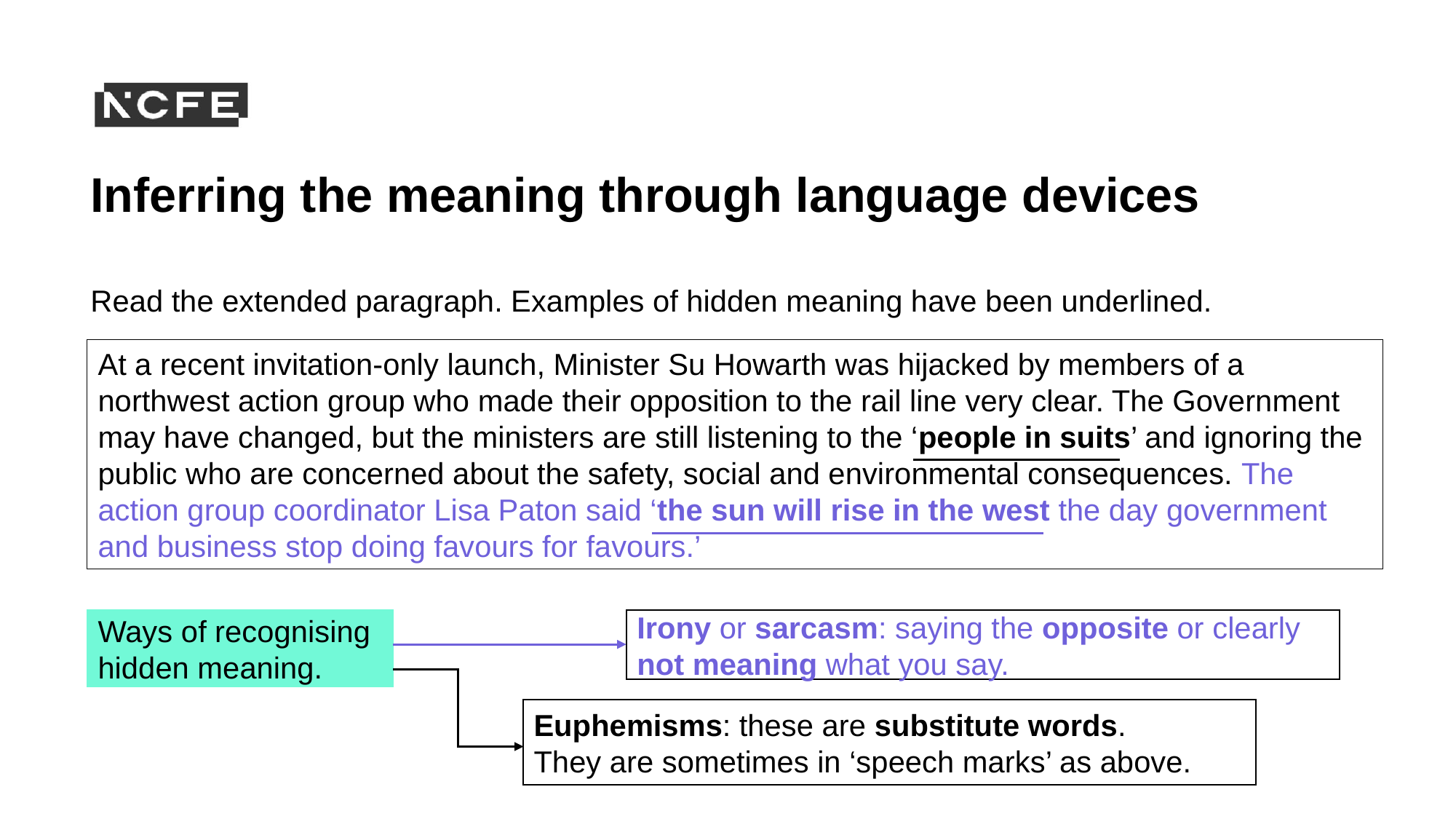

# Inferring the meaning through language devices
Read the extended paragraph. Examples of hidden meaning have been underlined.
At a recent invitation-only launch, Minister Su Howarth was hijacked by members of a northwest action group who made their opposition to the rail line very clear. The Government may have changed, but the ministers are still listening to the ‘people in suits’ and ignoring the public who are concerned about the safety, social and environmental consequences. The action group coordinator Lisa Paton said ‘the sun will rise in the west the day government and business stop doing favours for favours.’
Irony or sarcasm: saying the opposite or clearly not meaning what you say.
Ways of recognising hidden meaning.
Euphemisms: these are substitute words.
They are sometimes in ‘speech marks’ as above.